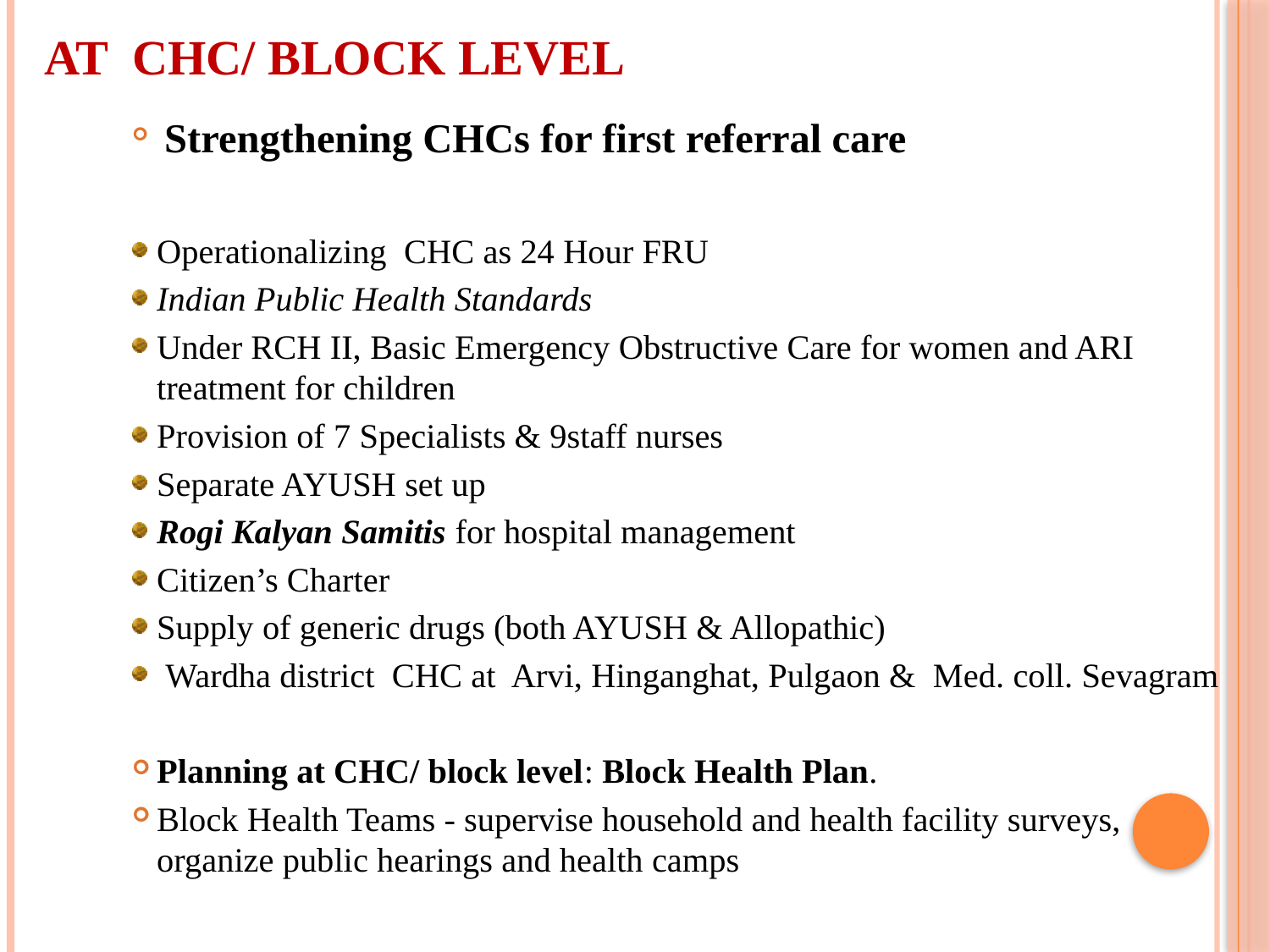

# At  CHC/ block level
 Strengthening CHCs for first referral care

Operationalizing  CHC as 24 Hour FRU
Indian Public Health Standards
Under RCH II, Basic Emergency Obstructive Care for women and ARI treatment for children
Provision of 7 Specialists & 9staff nurses
Separate AYUSH set up
Rogi Kalyan Samitis for hospital management
Citizen’s Charter
Supply of generic drugs (both AYUSH & Allopathic)
 Wardha district  CHC at  Arvi, Hinganghat, Pulgaon &  Med. coll. Sevagram

Planning at CHC/ block level: Block Health Plan.
Block Health Teams - supervise household and health facility surveys, organize public hearings and health camps